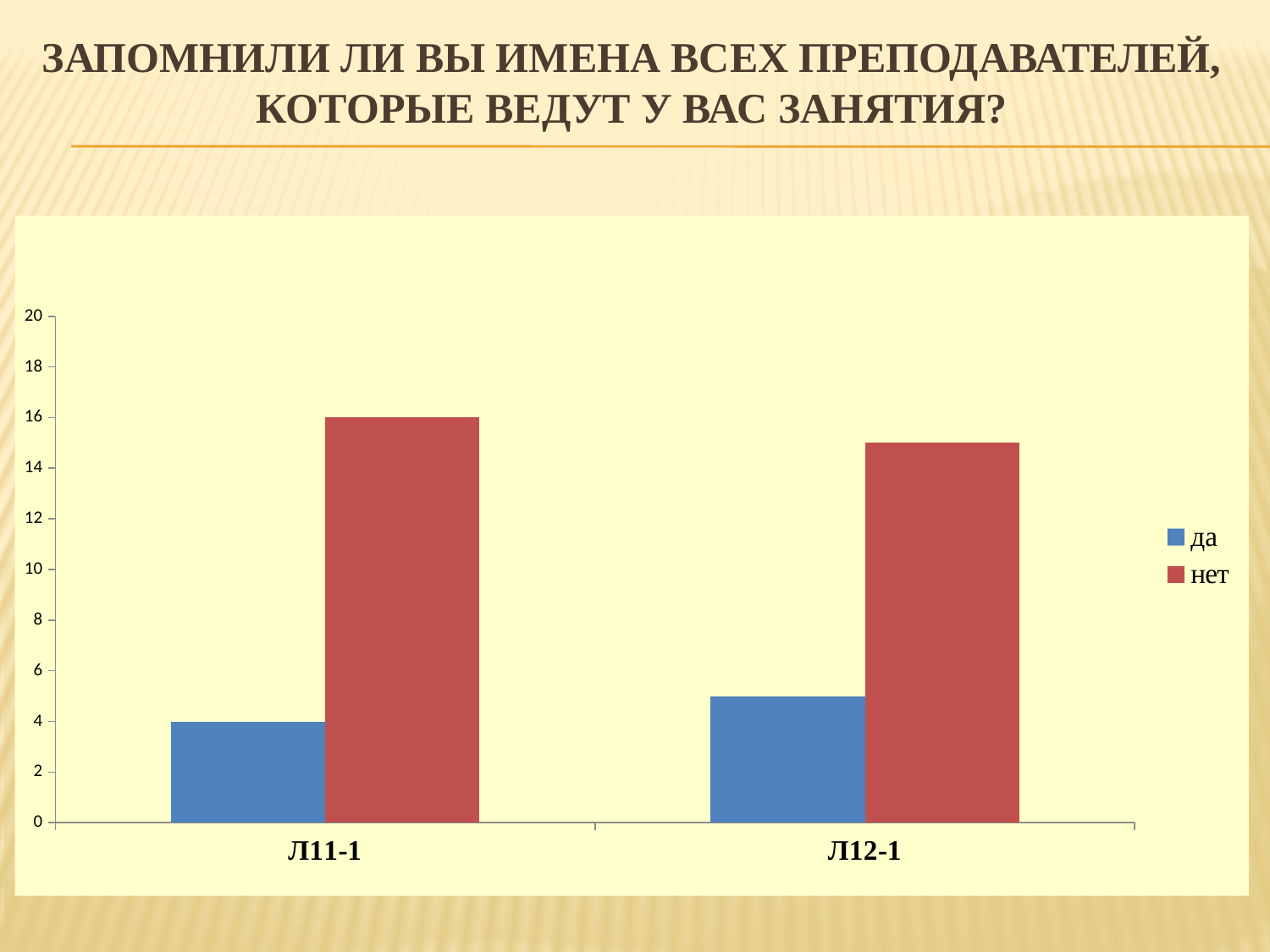

# Запомнили ли вы имена всех преподавателей, которые ведут у вас занятия?

### Chart

| Category | да | нет |
|---|---|---|
| Л11-1 | 4.0 | 16.0 |
| Л12-1 | 5.0 | 15.0 |